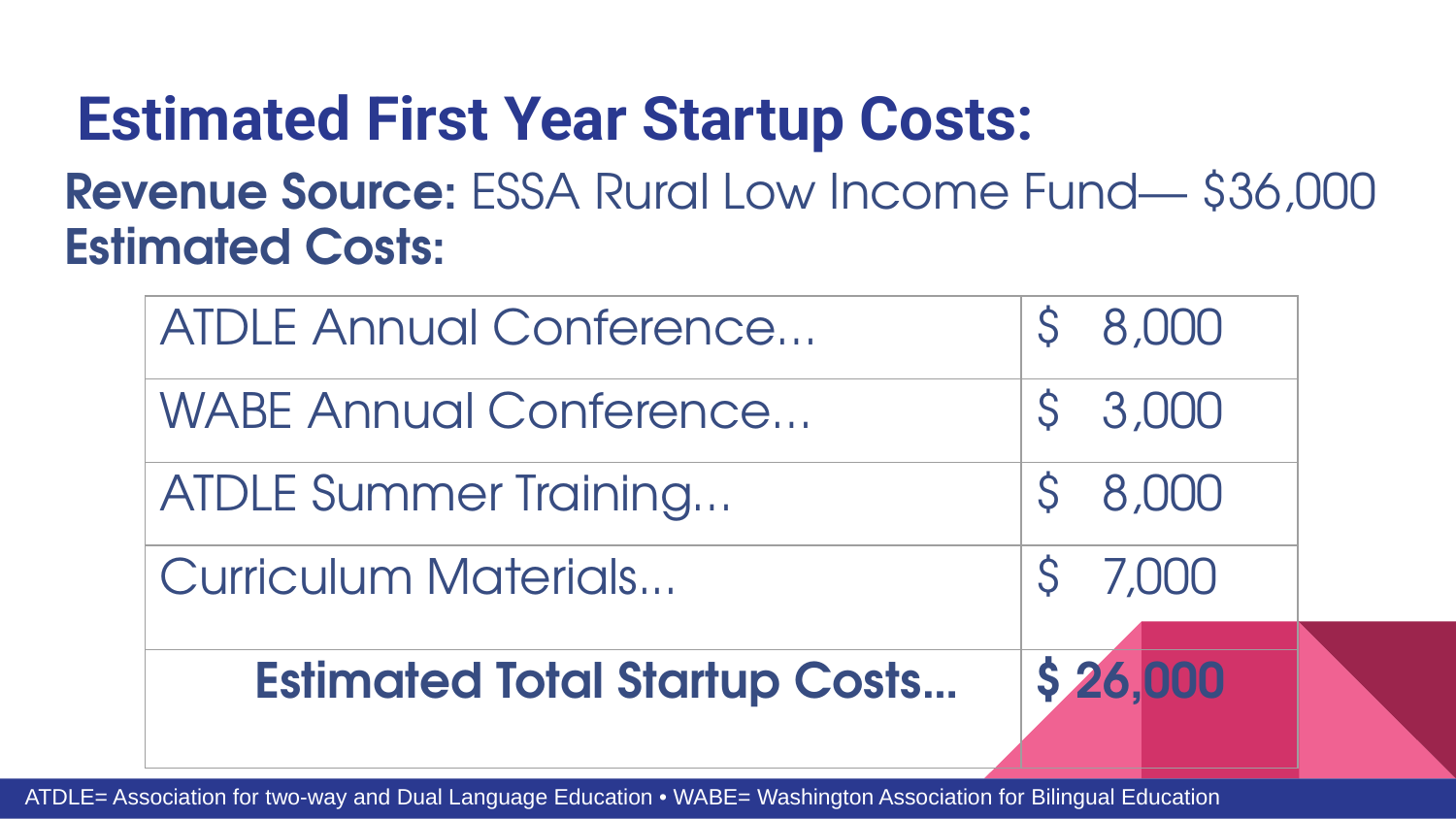

# Estimated First Year Startup Costs:
Revenue Source: ESSA Rural Low Income Fund— $36,000
Estimated Costs:

| ATDLE Annual Conference… | $ 8,000 |
| --- | --- |
| WABE Annual Conference… | $ 3,000 |
| ATDLE Summer Training… | $ 8,000 |
| Curriculum Materials... | $ 7,000 |
| Estimated Total Startup Costs… | $ 26,000 |
ATDLE= Association for two-way and Dual Language Education • WABE= Washington Association for Bilingual Education